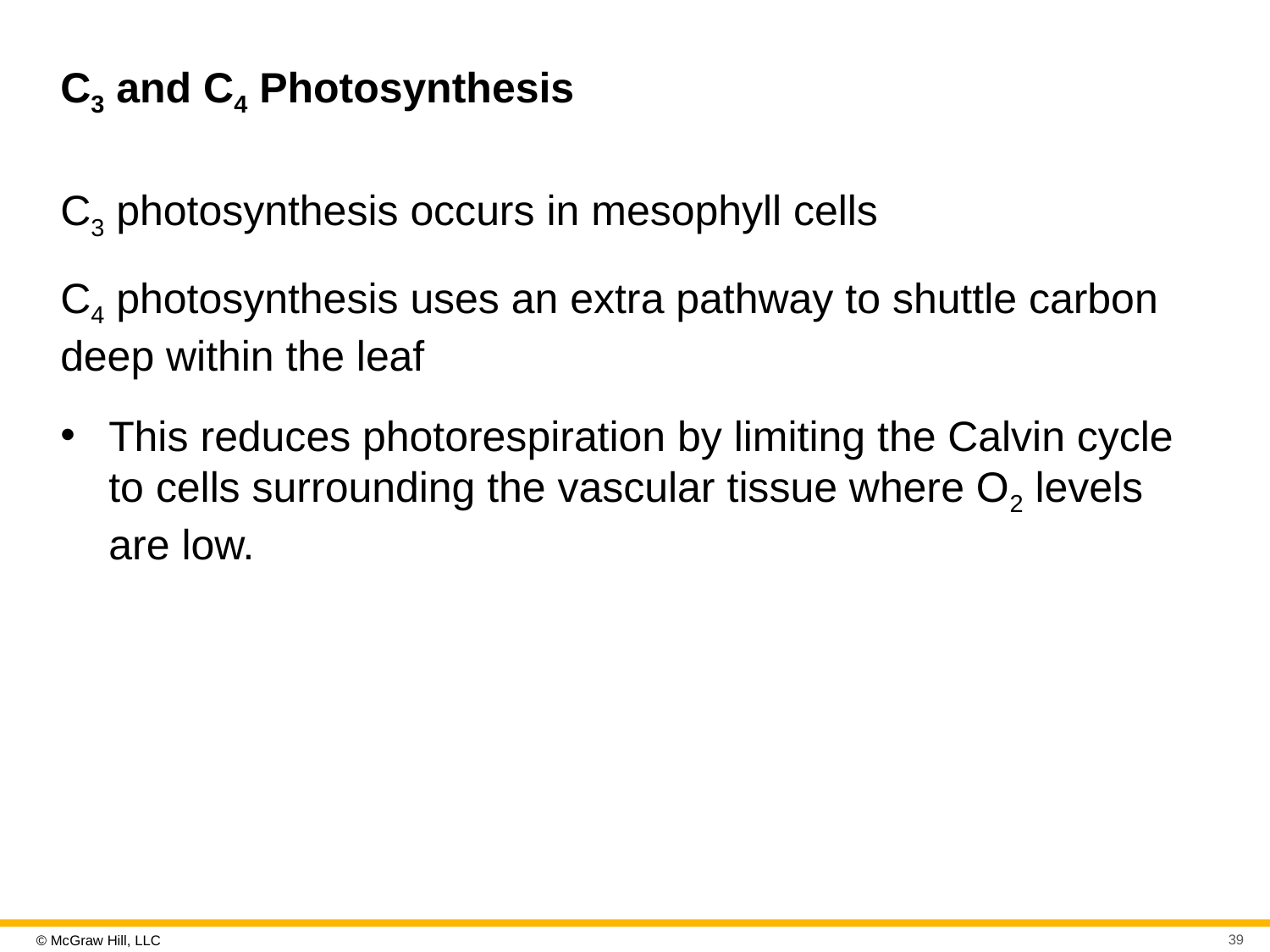

# C3 and C4 Photosynthesis
C3 photosynthesis occurs in mesophyll cells
C4 photosynthesis uses an extra pathway to shuttle carbon deep within the leaf
This reduces photorespiration by limiting the Calvin cycle to cells surrounding the vascular tissue where O2 levels are low.
39